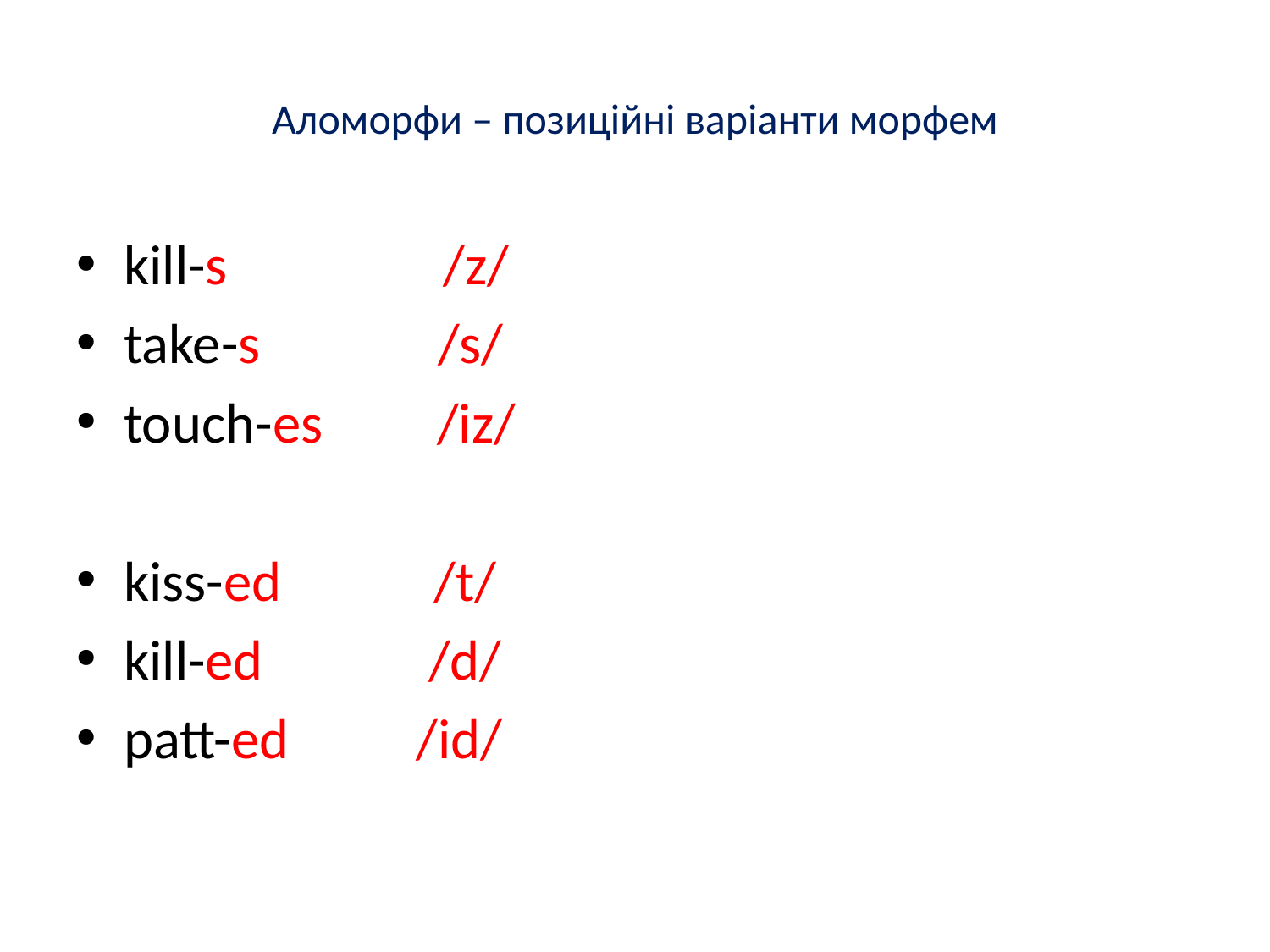

# Аломорфи – позиційні варіанти морфем
kill-s                 /z/
take-s              /s/
touch-es         /iz/

kiss-ed            /t/
kill-ed             /d/
patt-ed          /id/